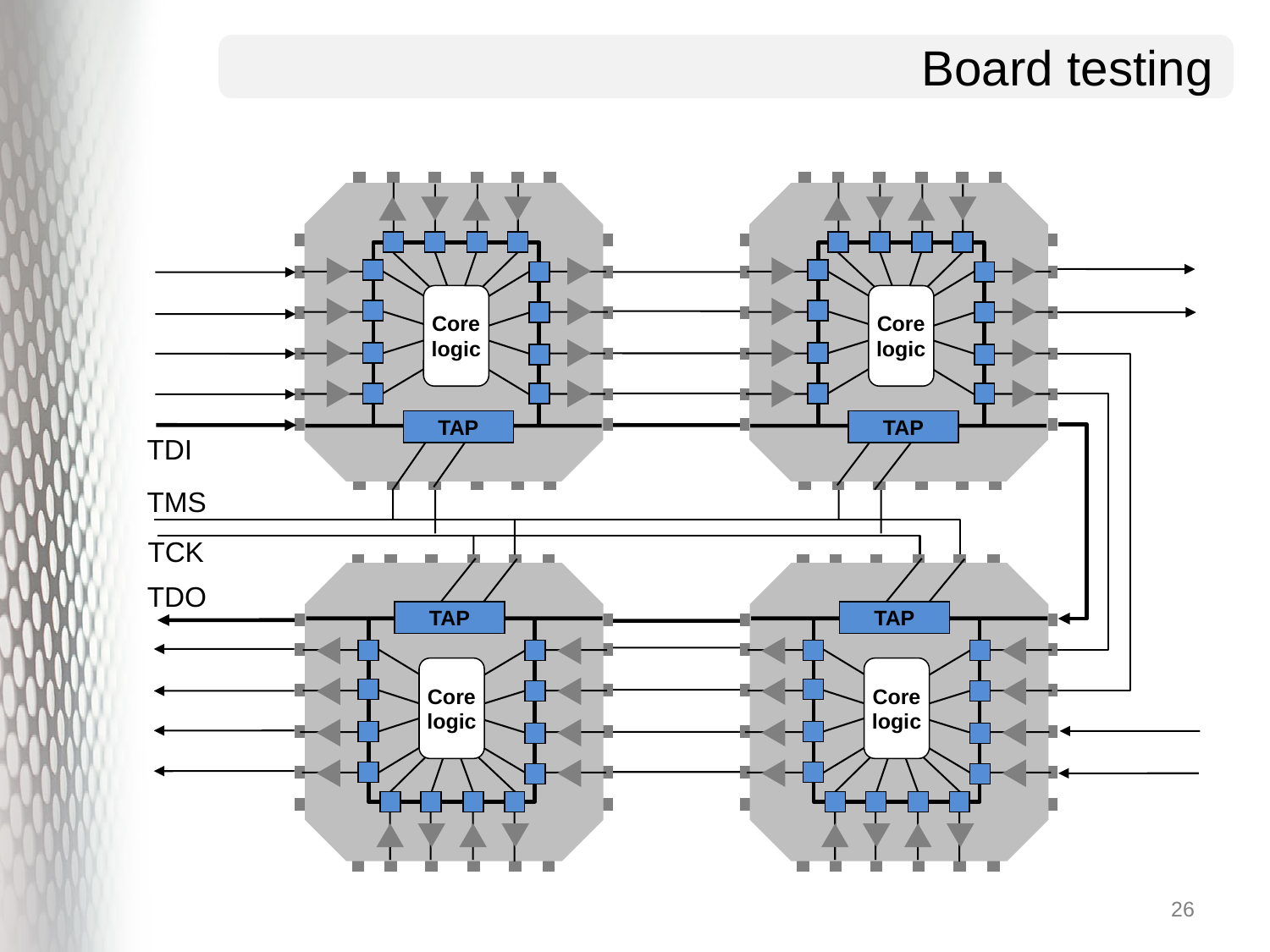

# Board testing

Core
logic
Core
logic

TAP
TAP

TDI

TMS

TCK

TDO
TAP
TAP

Core
logic
Core
logic